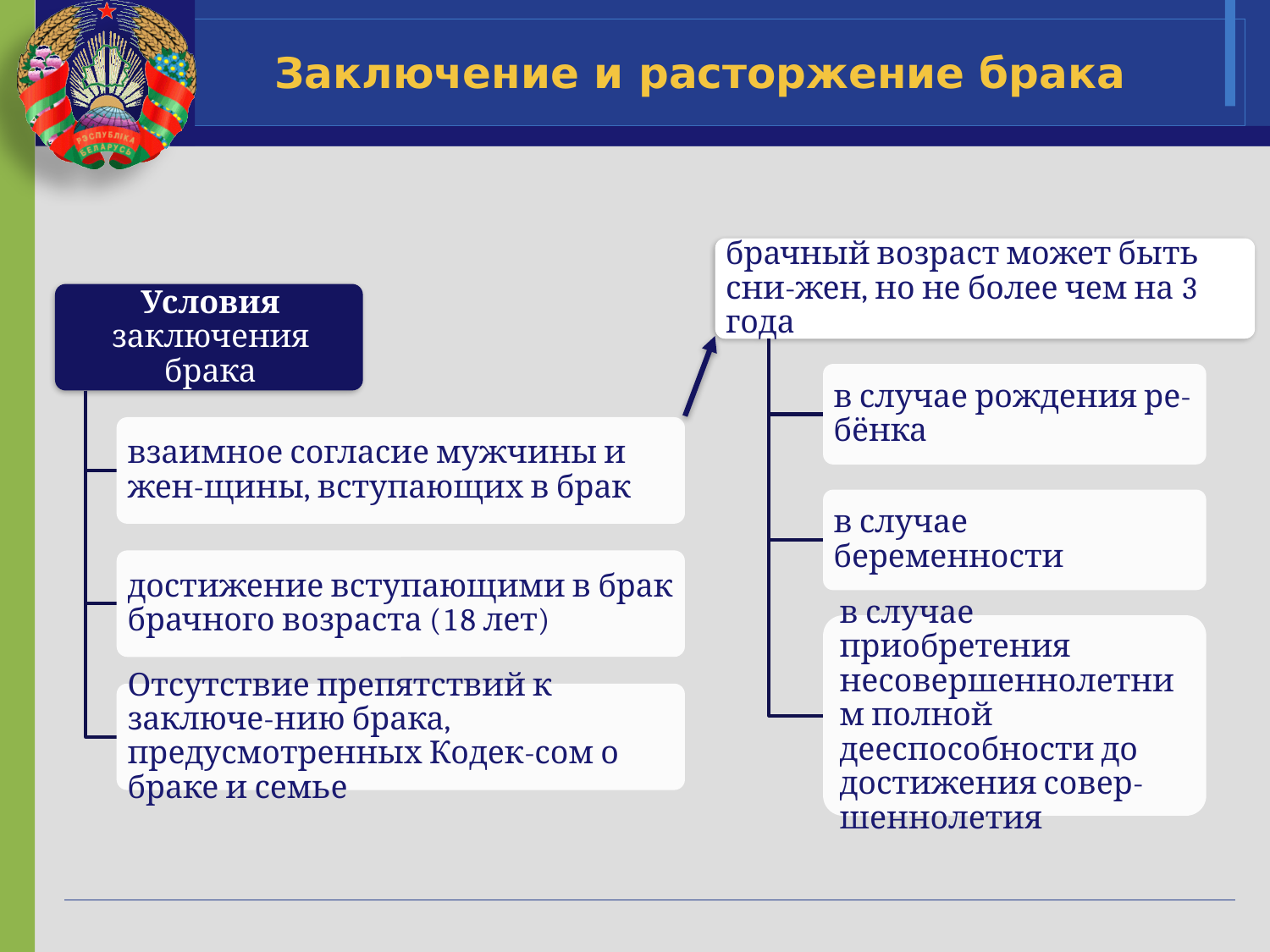

# Заключение и расторжение брака
брачный возраст может быть сни-жен, но не более чем на 3 года
в случае рождения ре-бёнка
в случае беременности
в случае приобретения несовершеннолетним полной дееспособности до достижения совер-шеннолетия
Условия заключения брака
взаимное согласие мужчины и жен-щины, вступающих в брак
достижение вступающими в брак брачного возраста (18 лет)
Отсутствие препятствий к заключе-нию брака, предусмотренных Кодек-сом о браке и семье